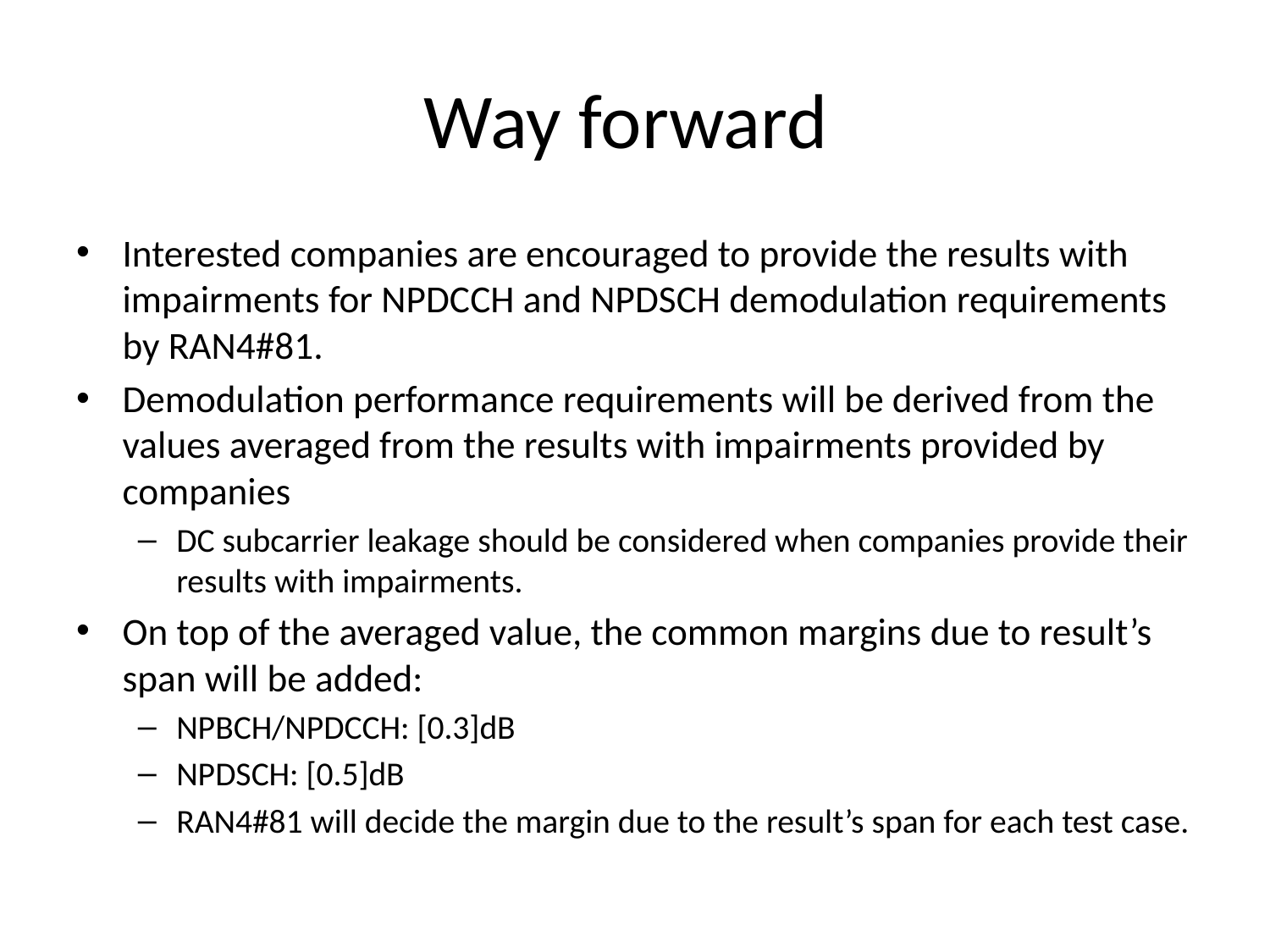

# Way forward
Interested companies are encouraged to provide the results with impairments for NPDCCH and NPDSCH demodulation requirements by RAN4#81.
Demodulation performance requirements will be derived from the values averaged from the results with impairments provided by companies
DC subcarrier leakage should be considered when companies provide their results with impairments.
On top of the averaged value, the common margins due to result’s span will be added:
NPBCH/NPDCCH: [0.3]dB
NPDSCH: [0.5]dB
RAN4#81 will decide the margin due to the result’s span for each test case.